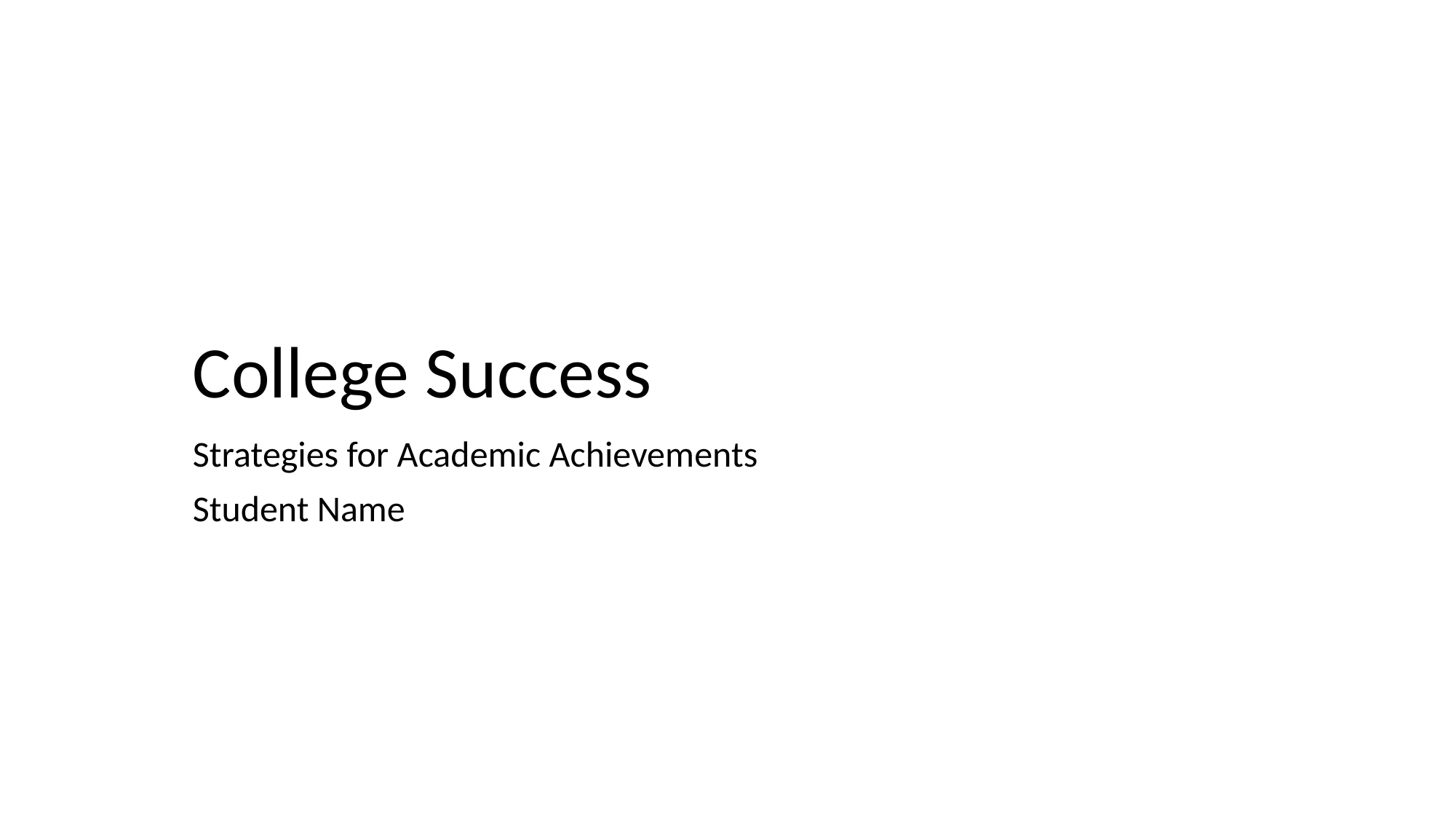

# College Success
Strategies for Academic Achievements
Student Name